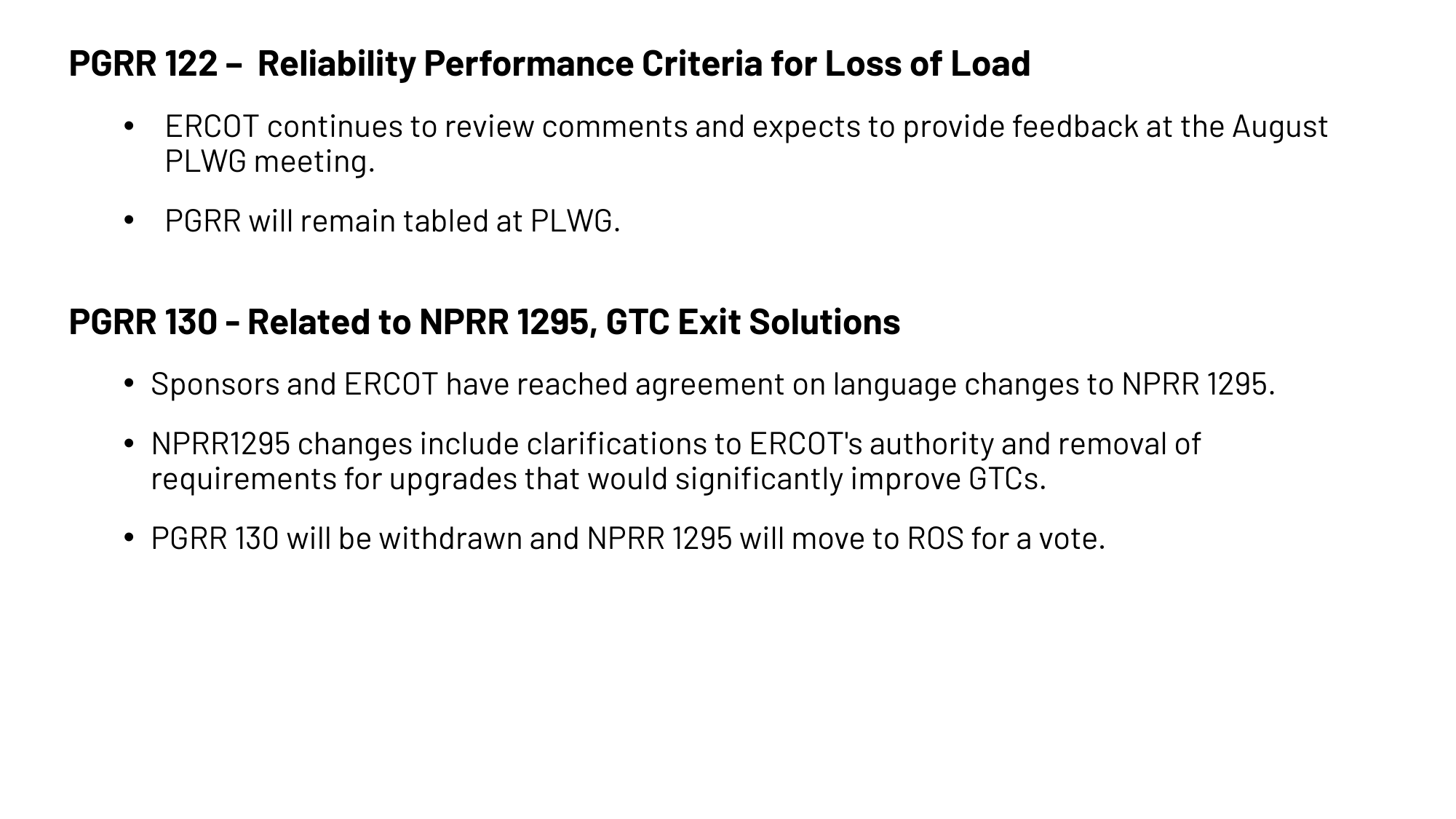

PGRR 122 –  Reliability Performance Criteria for Loss of Load
ERCOT continues to review comments and expects to provide feedback at the August PLWG meeting.
PGRR will remain tabled at PLWG.
PGRR 130 - Related to NPRR 1295, GTC Exit Solutions
Sponsors and ERCOT have reached agreement on language changes to NPRR 1295.
NPRR1295 changes include clarifications to ERCOT's authority and removal of requirements for upgrades that would significantly improve GTCs.
PGRR 130 will be withdrawn and NPRR 1295 will move to ROS for a vote.